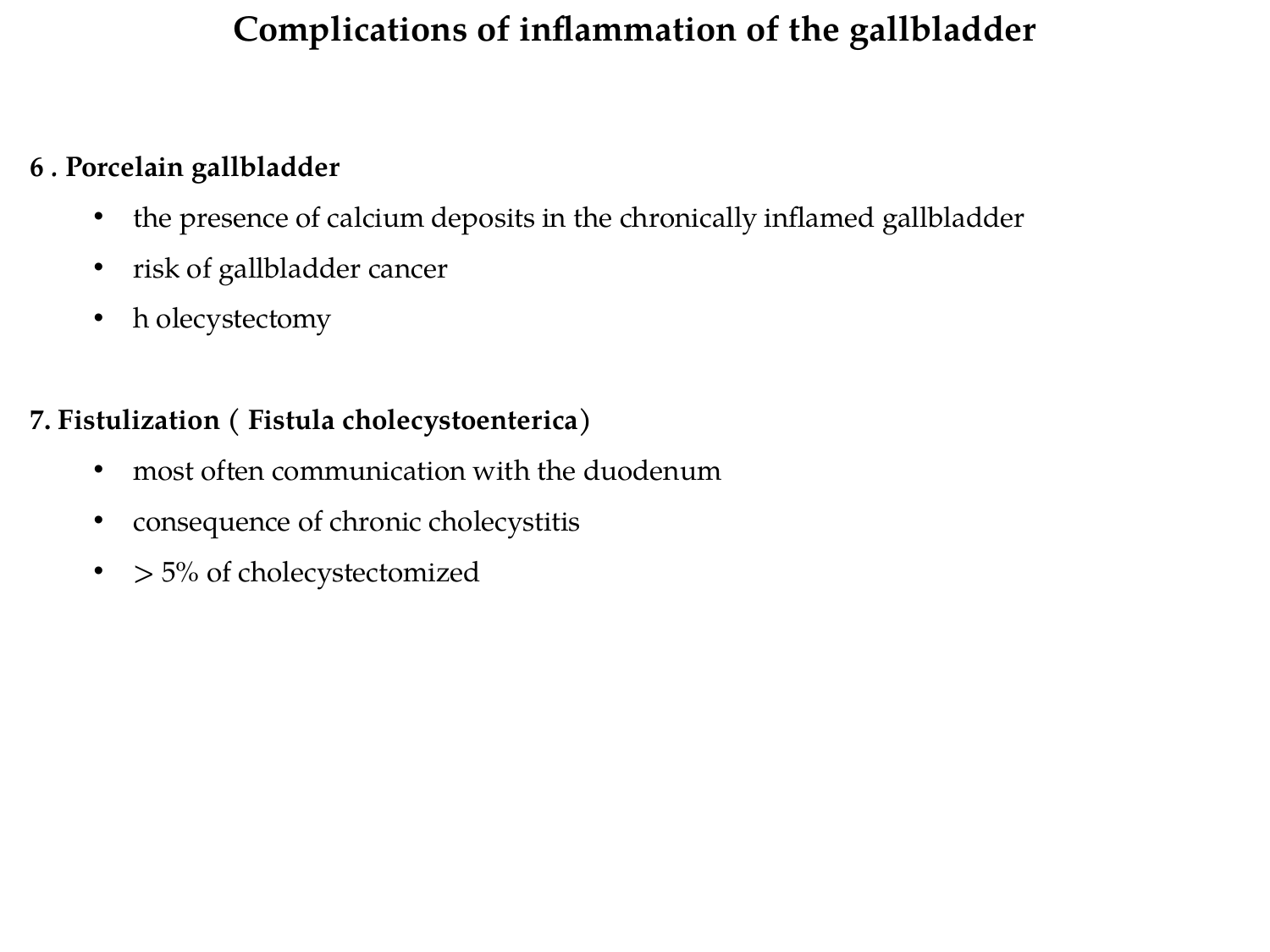

Complications of inflammation of the gallbladder
6 . Porcelain gallbladder
the presence of calcium deposits in the chronically inflamed gallbladder
risk of gallbladder cancer
h olecystectomy

7. Fistulization ( Fistula cholecystoenterica)
most often communication with the duodenum
consequence of chronic cholecystitis
> 5% of cholecystectomized